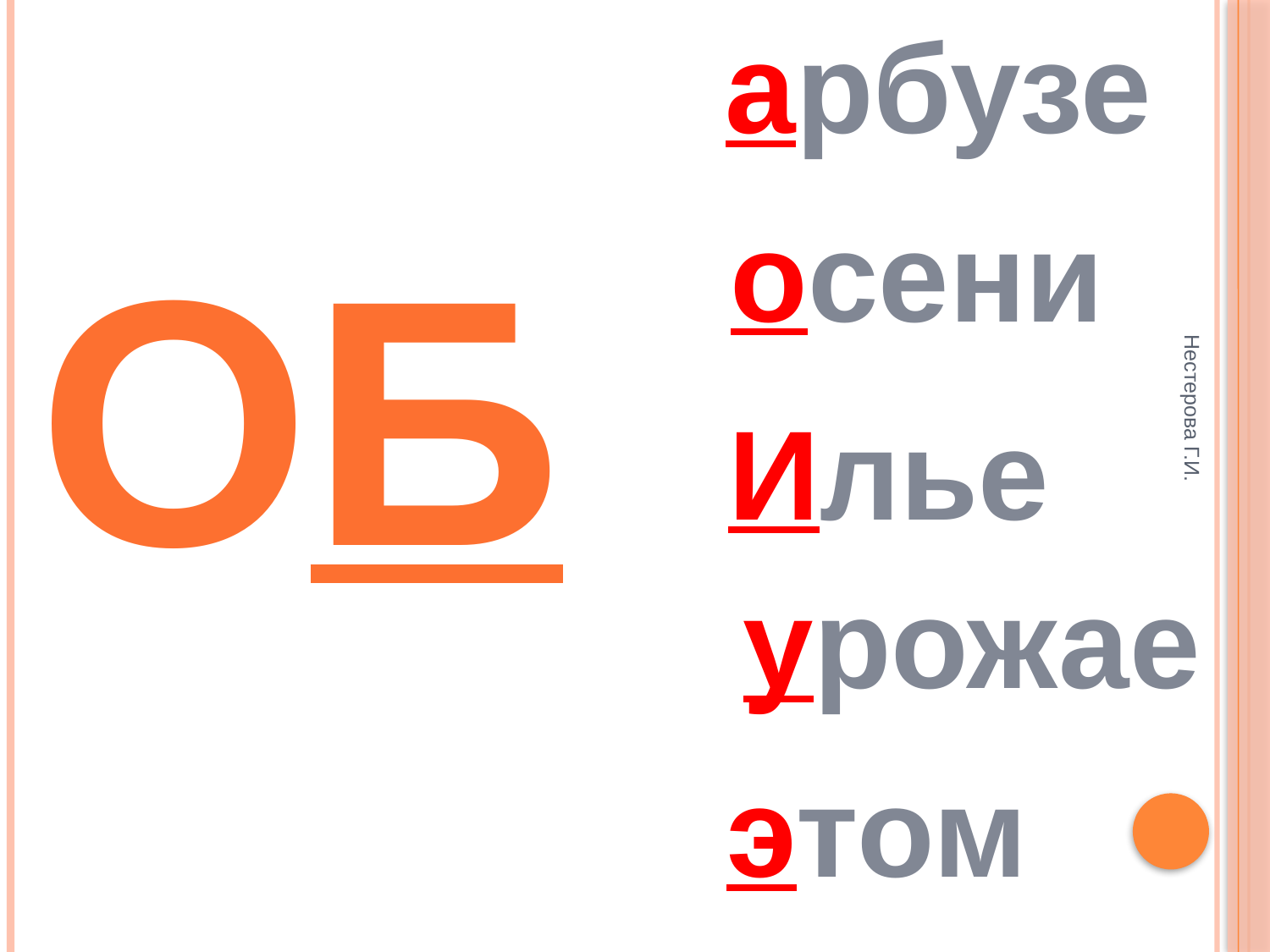

арбузе
об
осени
Илье
Нестерова Г.И.
урожае
этом